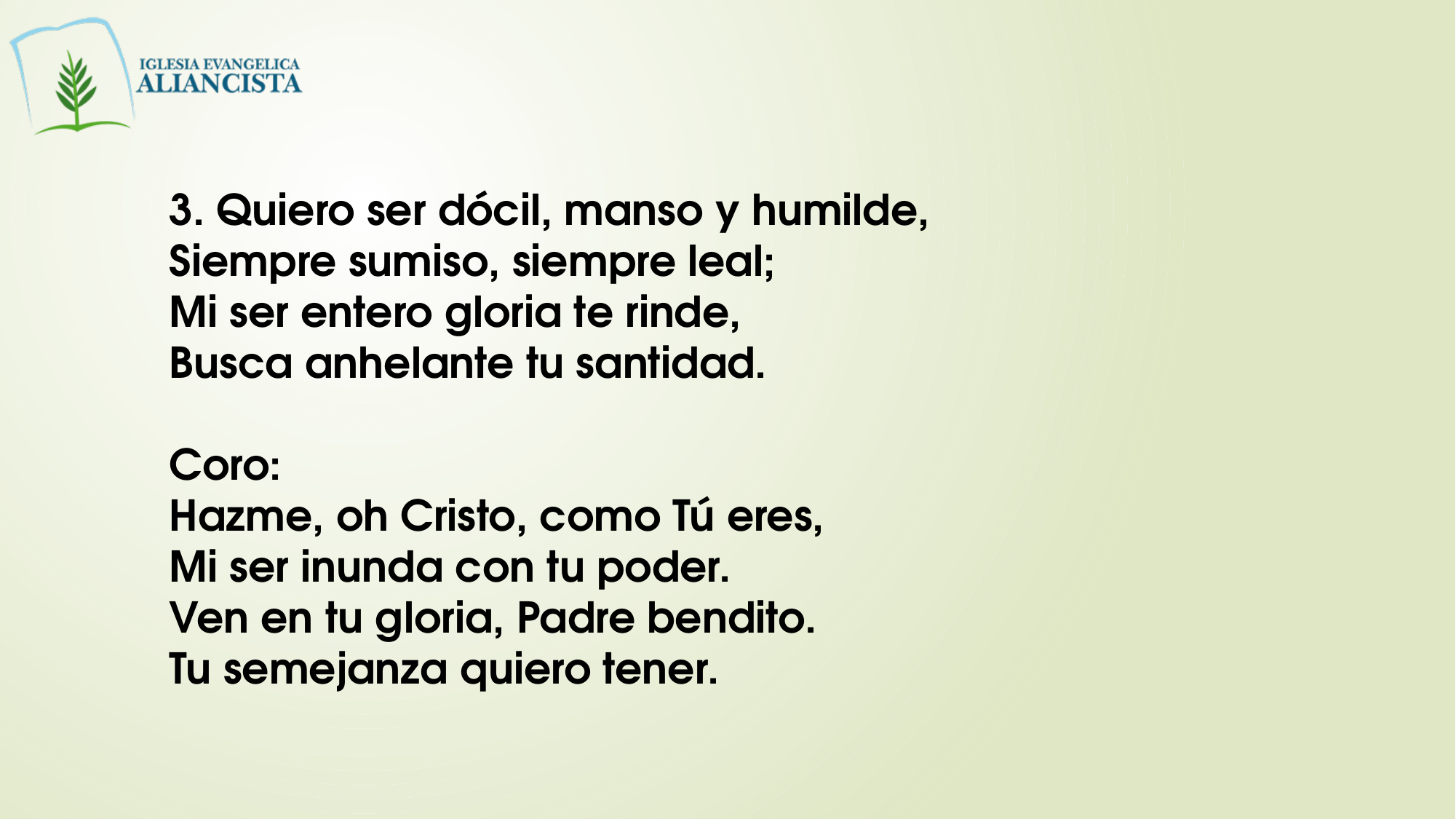

3. Quiero ser dócil, manso y humilde,
Siempre sumiso, siempre leal;
Mi ser entero gloria te rinde,
Busca anhelante tu santidad.

Coro:
Hazme, oh Cristo, como Tú eres,
Mi ser inunda con tu poder.
Ven en tu gloria, Padre bendito.
Tu semejanza quiero tener.